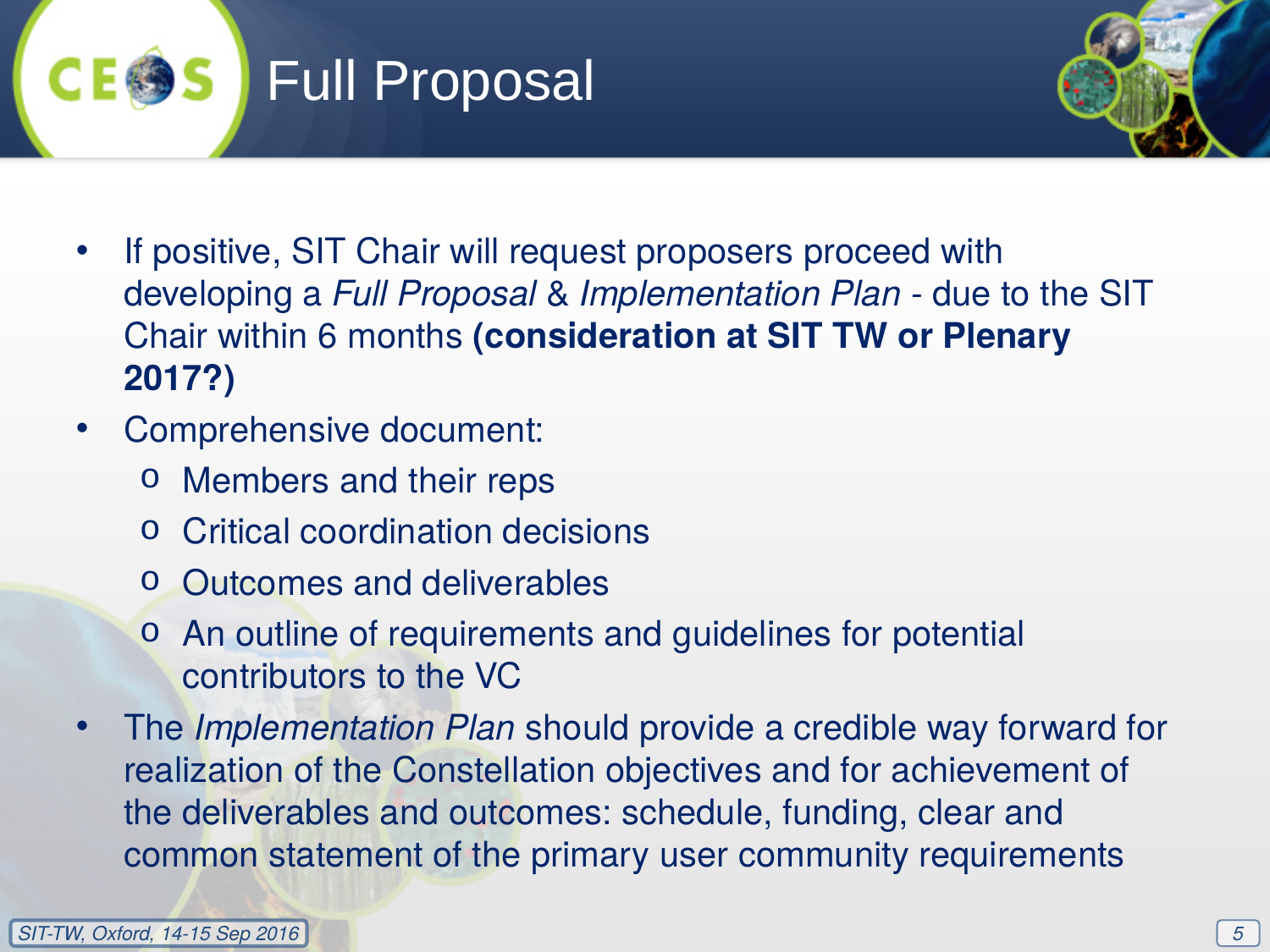

Full Proposal
If positive, SIT Chair will request proposers proceed with developing a Full Proposal & Implementation Plan - due to the SIT Chair within 6 months (consideration at SIT TW or Plenary 2017?)
Comprehensive document:
Members and their reps
Critical coordination decisions
Outcomes and deliverables
An outline of requirements and guidelines for potential contributors to the VC
The Implementation Plan should provide a credible way forward for realization of the Constellation objectives and for achievement of the deliverables and outcomes: schedule, funding, clear and common statement of the primary user community requirements

5